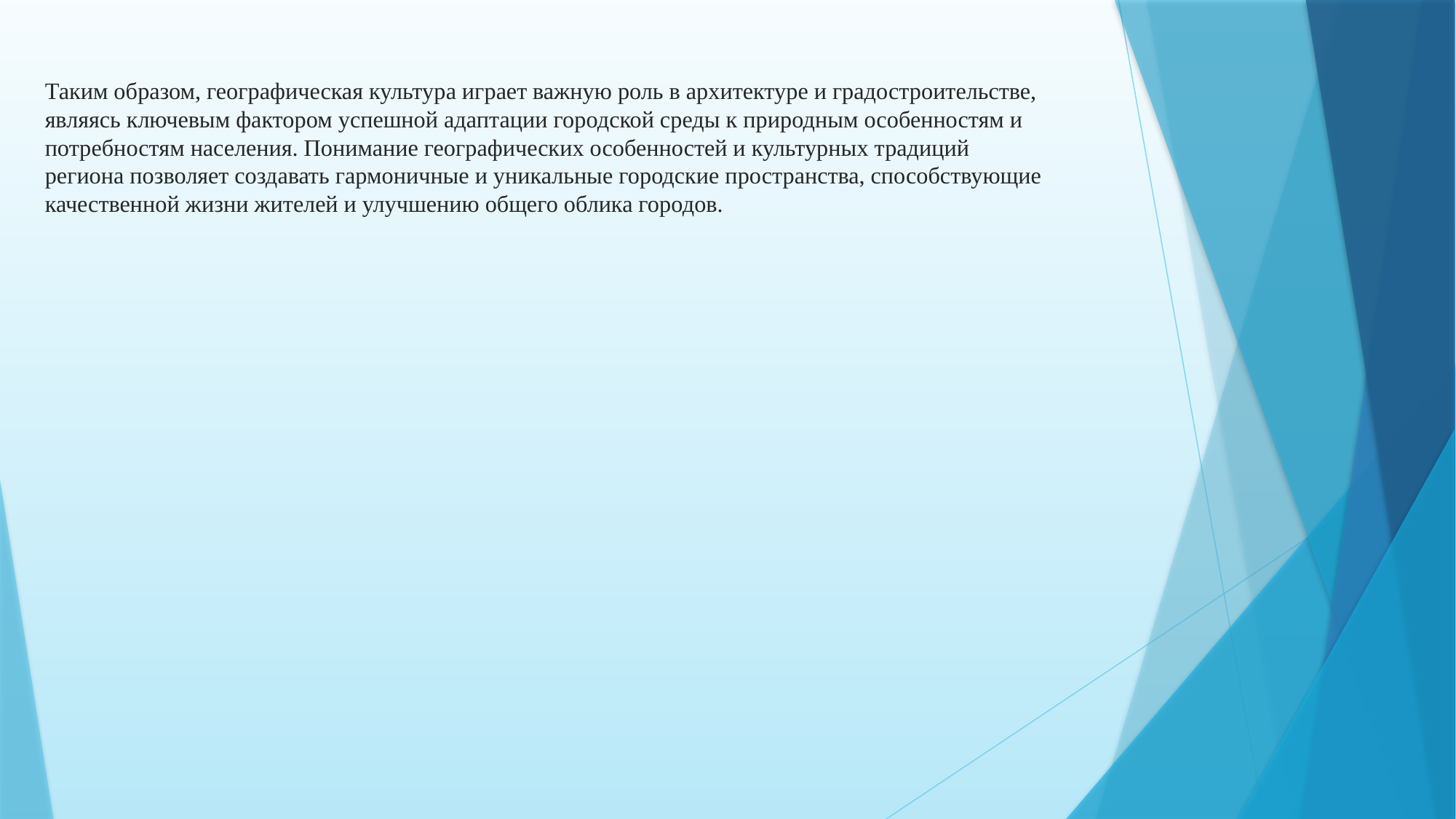

# Таким образом, географическая культура играет важную роль в архитектуре и градостроительстве, являясь ключевым фактором успешной адаптации городской среды к природным особенностям и потребностям населения. Понимание географических особенностей и культурных традиций региона позволяет создавать гармоничные и уникальные городские пространства, способствующие качественной жизни жителей и улучшению общего облика городов.